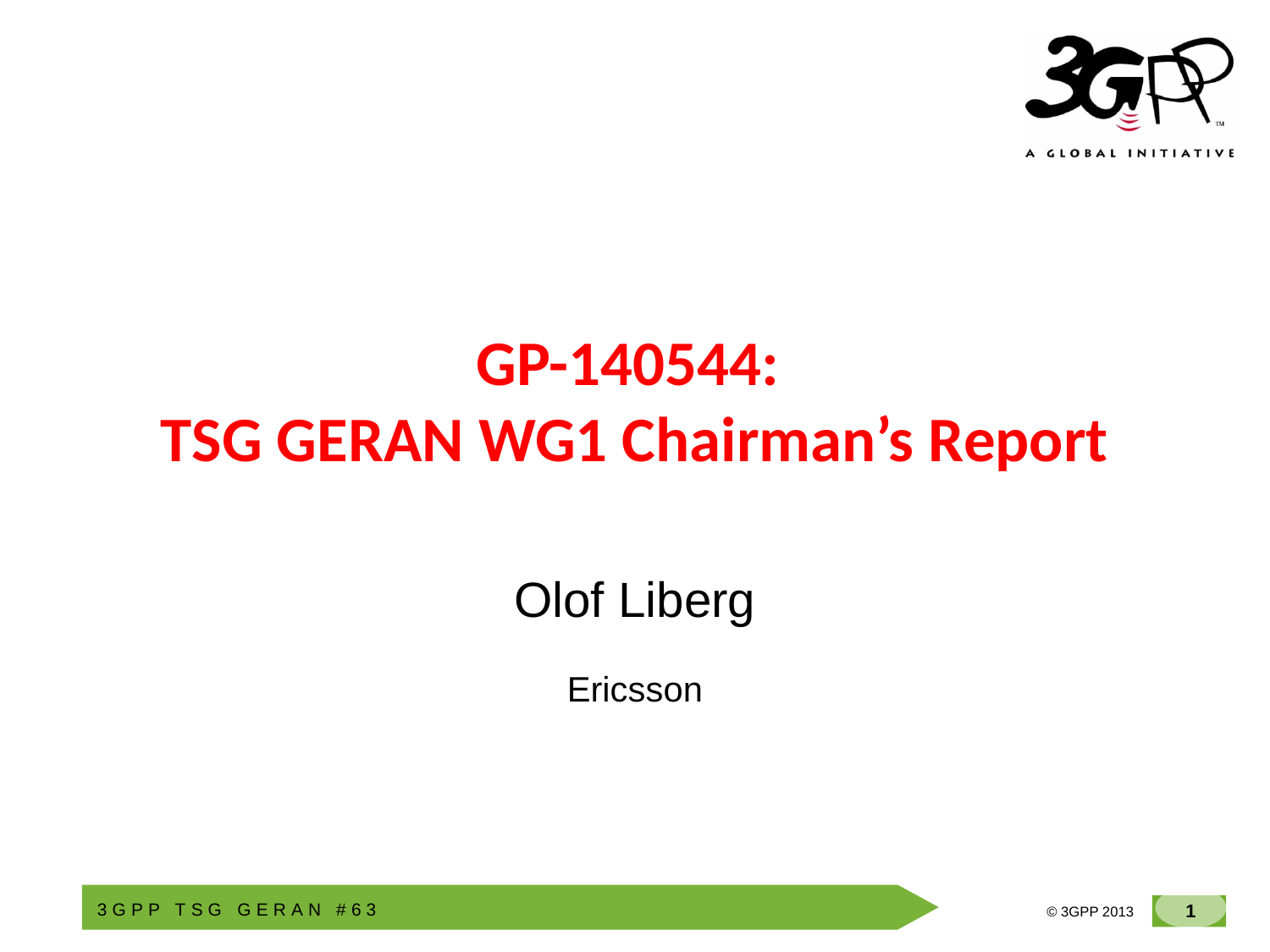

# GP-140544: TSG GERAN WG1 Chairman’s Report
Olof Liberg

Ericsson